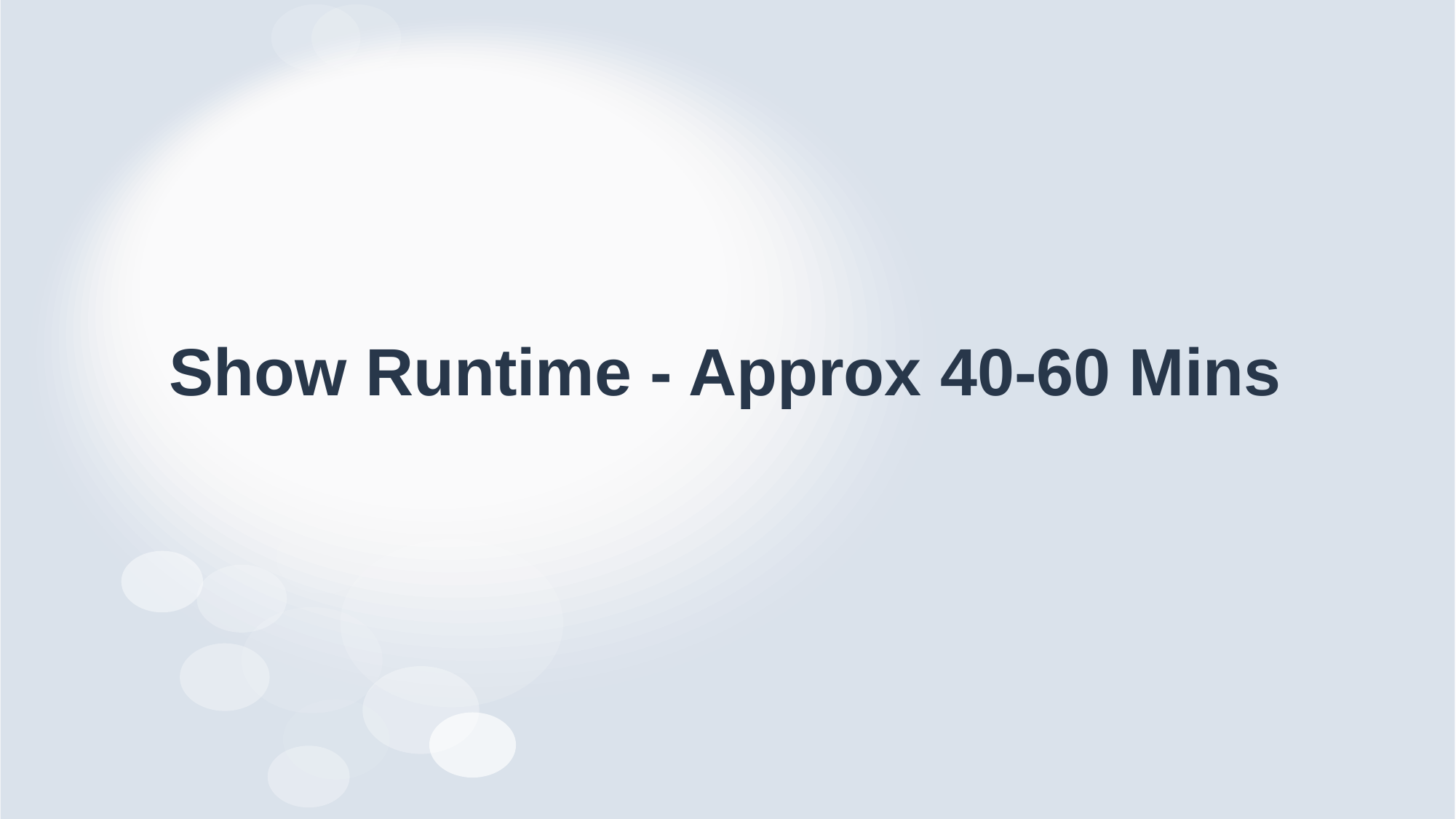

# Show Runtime - Approx 40-60 Mins